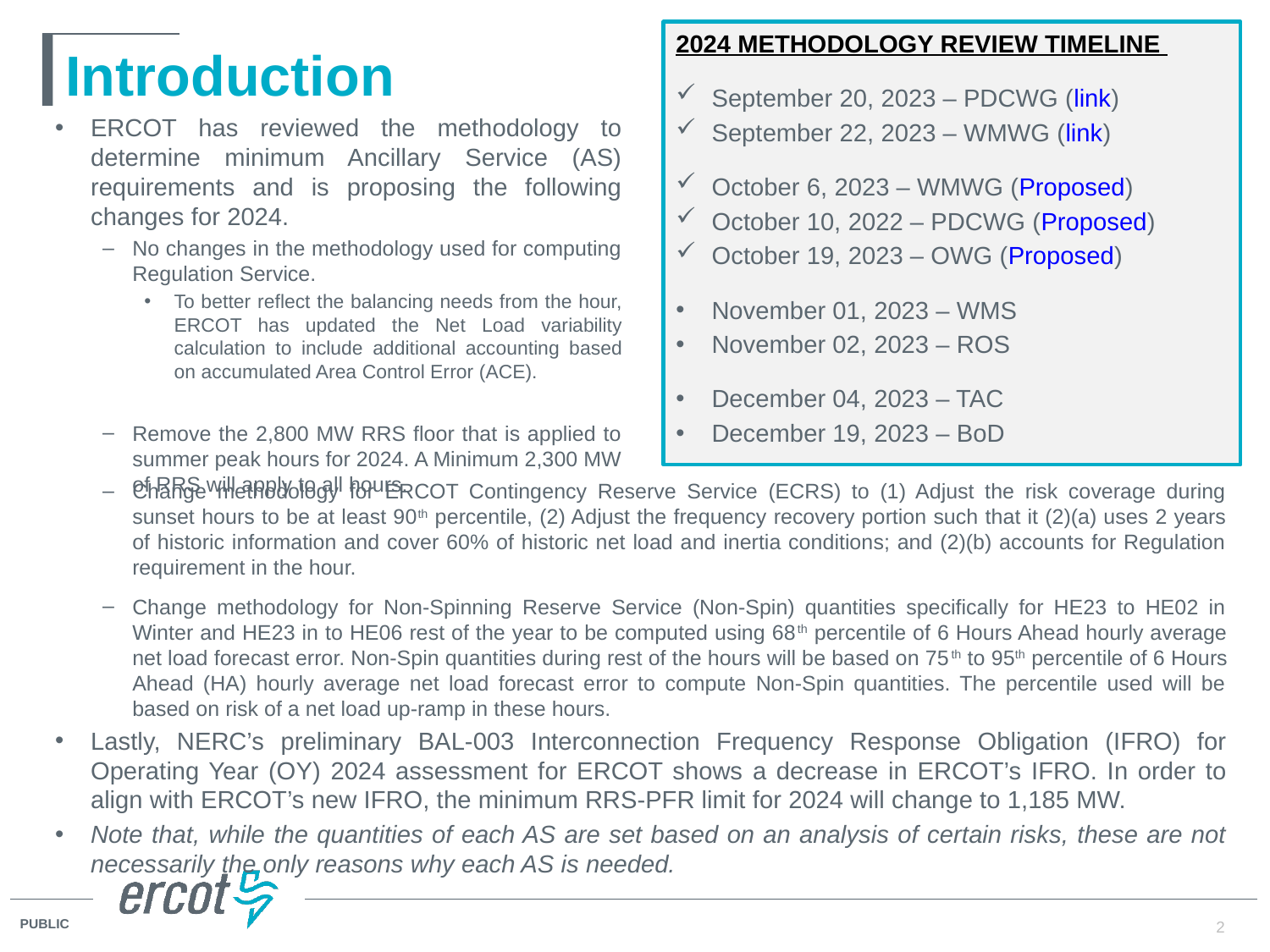

2024 Methodology Review Timeline

September 20, 2023 – PDCWG (link)
September 22, 2023 – WMWG (link)

October 6, 2023 – WMWG (Proposed)
October 10, 2022 – PDCWG (Proposed)
October 19, 2023 – OWG (Proposed)

November 01, 2023 – WMS
November 02, 2023 – ROS

December 04, 2023 – TAC
December 19, 2023 – BoD
# Introduction
ERCOT has reviewed the methodology to determine minimum Ancillary Service (AS) requirements and is proposing the following changes for 2024.
No changes in the methodology used for computing Regulation Service.
To better reflect the balancing needs from the hour, ERCOT has updated the Net Load variability calculation to include additional accounting based on accumulated Area Control Error (ACE).

Remove the 2,800 MW RRS floor that is applied to summer peak hours for 2024. A Minimum 2,300 MW of RRS will apply to all hours.

Change methodology for ERCOT Contingency Reserve Service (ECRS) to (1) Adjust the risk coverage during sunset hours to be at least 90th percentile, (2) Adjust the frequency recovery portion such that it (2)(a) uses 2 years of historic information and cover 60% of historic net load and inertia conditions; and (2)(b) accounts for Regulation requirement in the hour.

Change methodology for Non-Spinning Reserve Service (Non-Spin) quantities specifically for HE23 to HE02 in Winter and HE23 in to HE06 rest of the year to be computed using 68th percentile of 6 Hours Ahead hourly average net load forecast error. Non-Spin quantities during rest of the hours will be based on 75th to 95th percentile of 6 Hours Ahead (HA) hourly average net load forecast error to compute Non-Spin quantities. The percentile used will be based on risk of a net load up-ramp in these hours.
Lastly, NERC’s preliminary BAL-003 Interconnection Frequency Response Obligation (IFRO) for Operating Year (OY) 2024 assessment for ERCOT shows a decrease in ERCOT’s IFRO. In order to align with ERCOT’s new IFRO, the minimum RRS-PFR limit for 2024 will change to 1,185 MW.
Note that, while the quantities of each AS are set based on an analysis of certain risks, these are not necessarily the only reasons why each AS is needed.

2